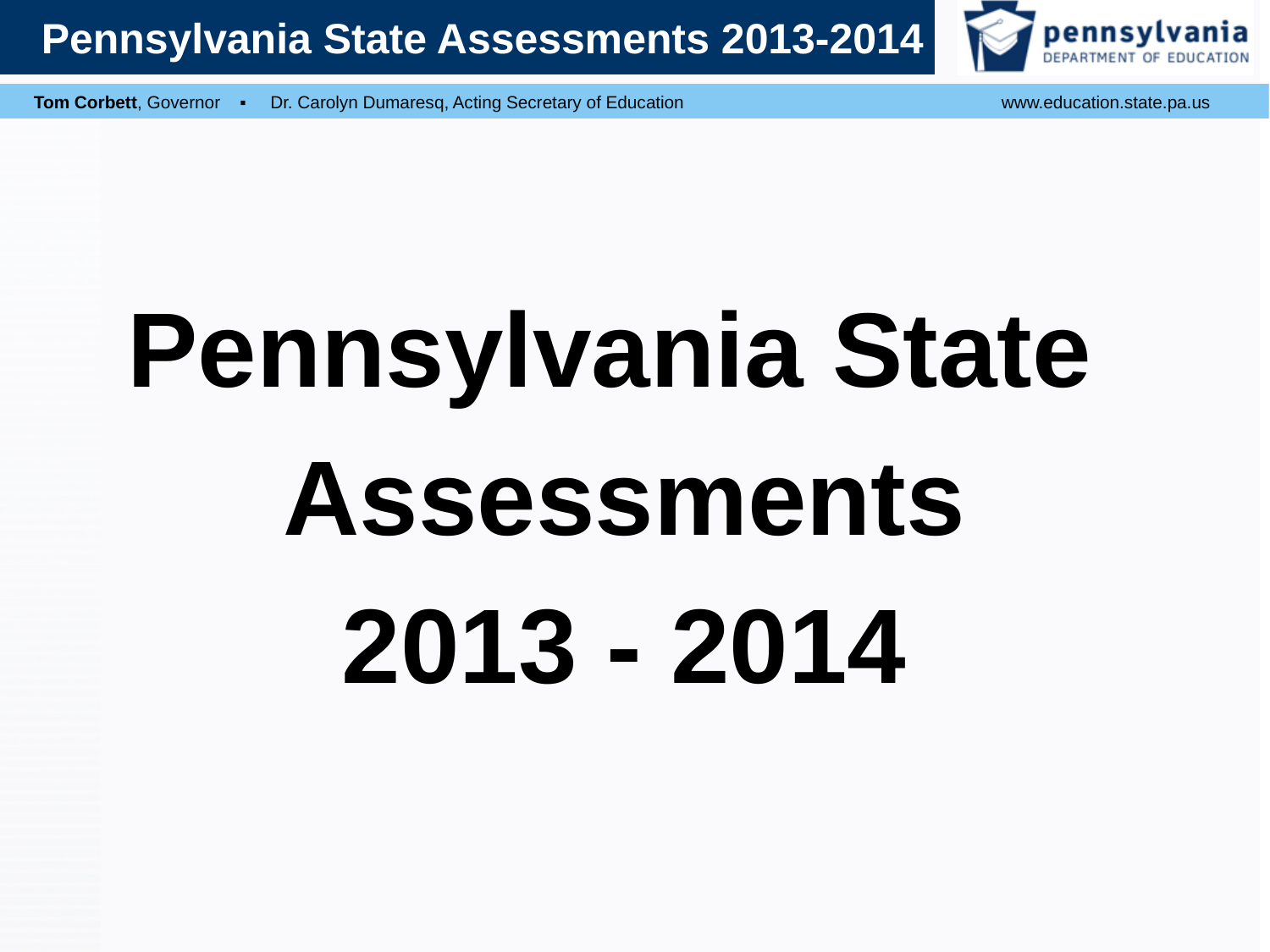

# Pennsylvania State
Assessments
2013 - 2014